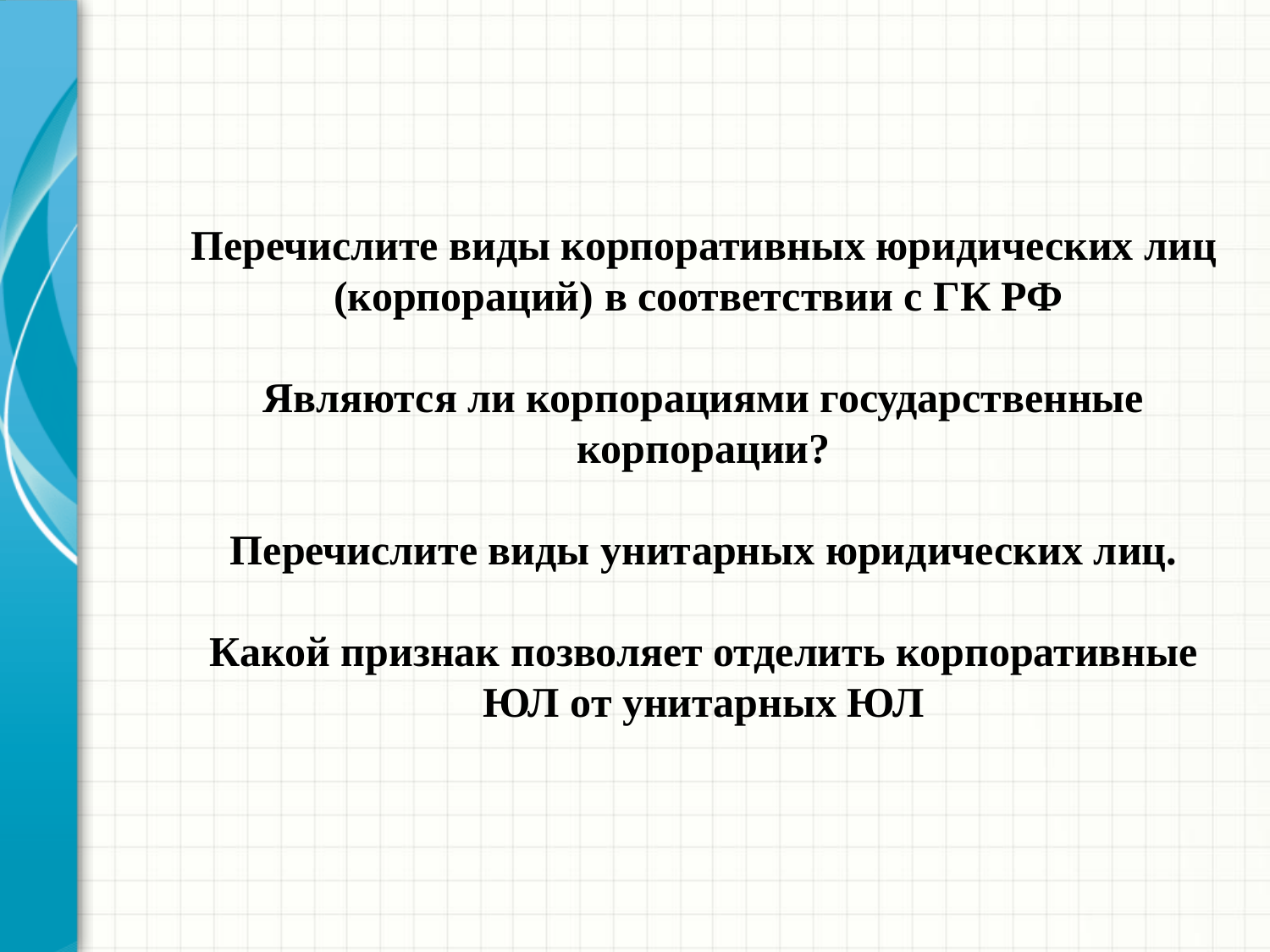

Перечислите виды корпоративных юридических лиц (корпораций) в соответствии с ГК РФ

Являются ли корпорациями государственные корпорации?

Перечислите виды унитарных юридических лиц.

Какой признак позволяет отделить корпоративные ЮЛ от унитарных ЮЛ